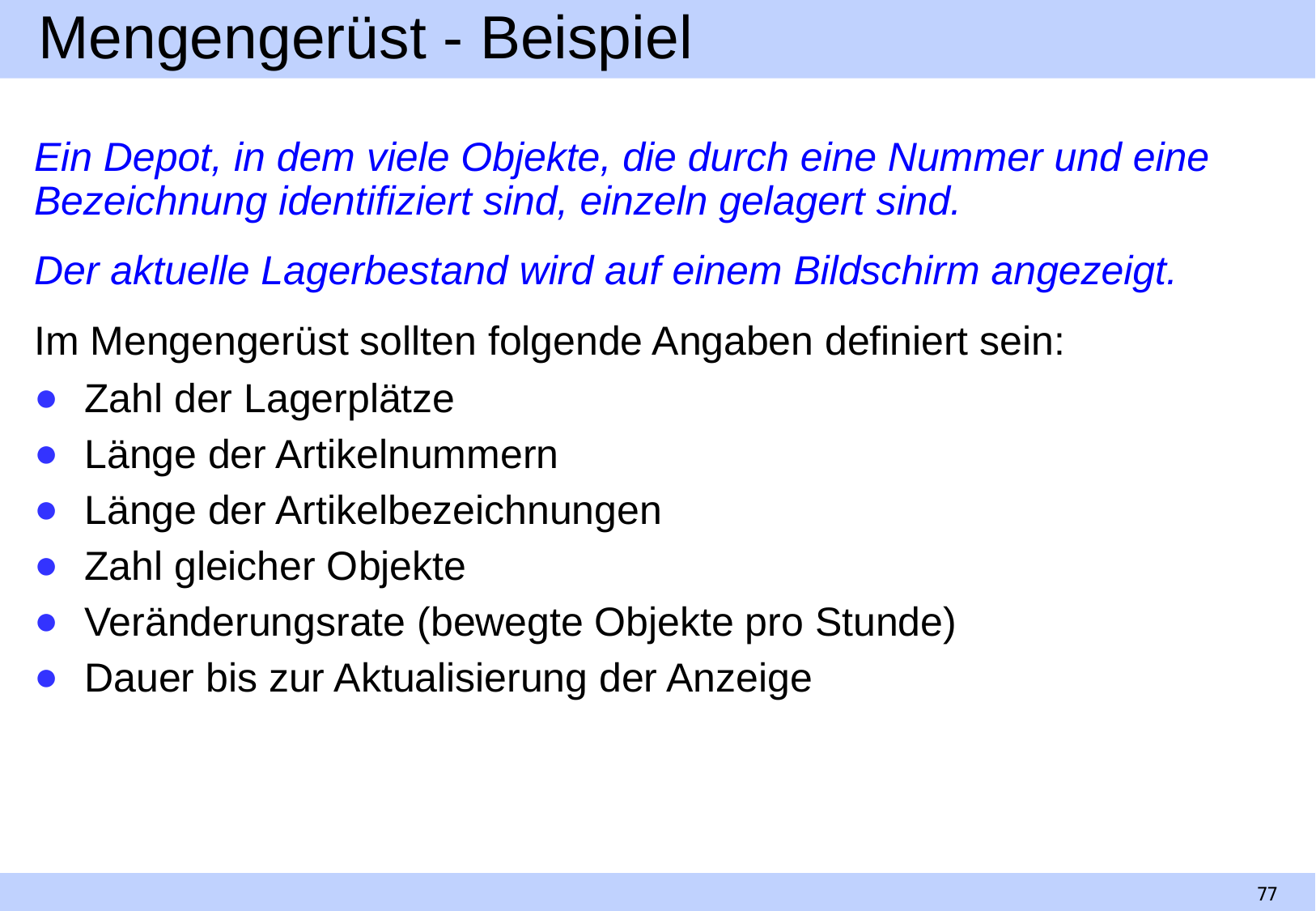

# Mengengerüst - Beispiel
Ein Depot, in dem viele Objekte, die durch eine Nummer und eine Bezeichnung identifiziert sind, einzeln gelagert sind.
Der aktuelle Lagerbestand wird auf einem Bildschirm angezeigt.
Im Mengengerüst sollten folgende Angaben definiert sein:
Zahl der Lagerplätze
Länge der Artikelnummern
Länge der Artikelbezeichnungen
Zahl gleicher Objekte
Veränderungsrate (bewegte Objekte pro Stunde)
Dauer bis zur Aktualisierung der Anzeige

77